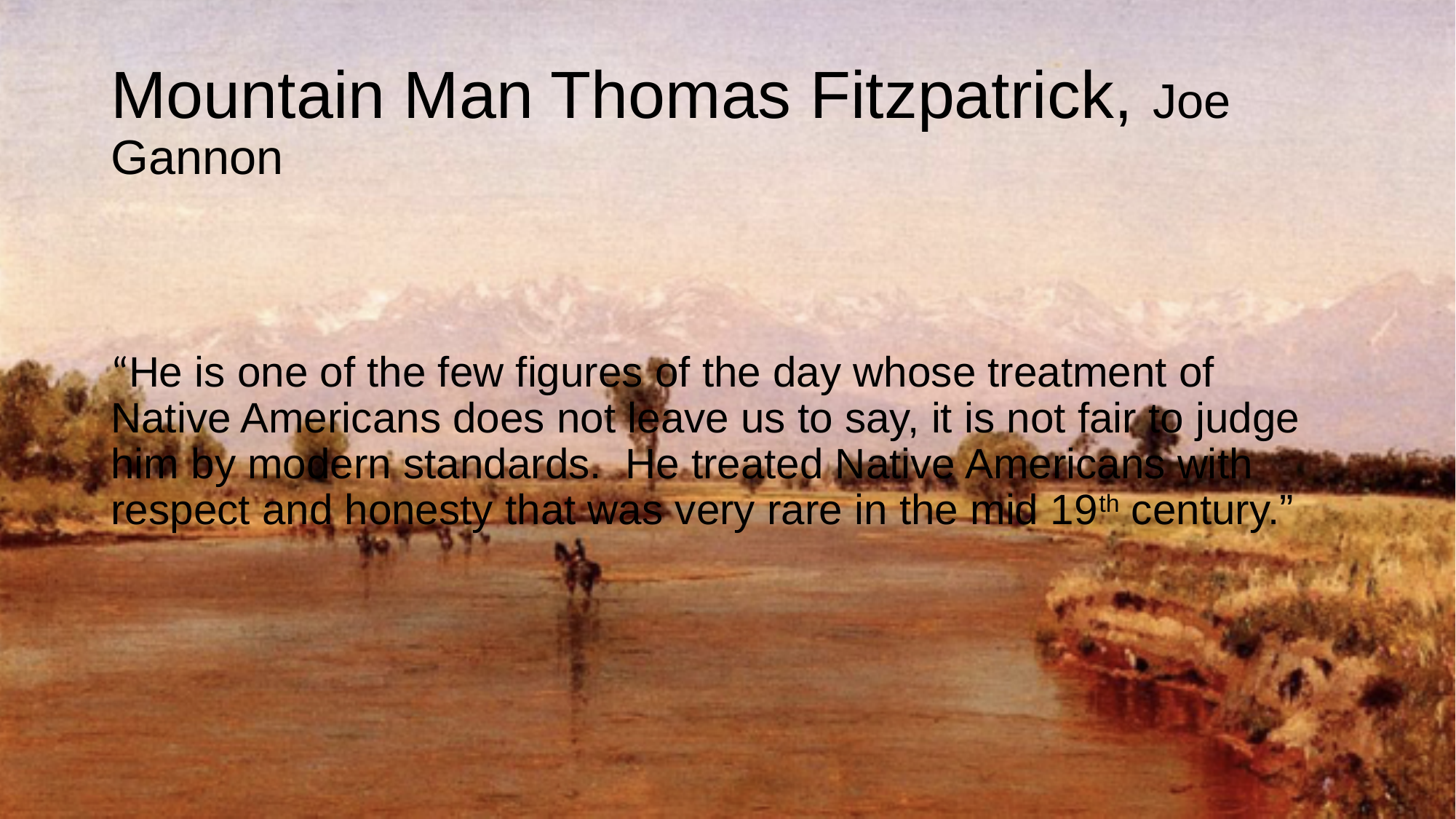

# Mountain Man Thomas Fitzpatrick, Joe Gannon

“He is one of the few figures of the day whose treatment of Native Americans does not leave us to say, it is not fair to judge him by modern standards.  He treated Native Americans with respect and honesty that was very rare in the mid 19th century.”